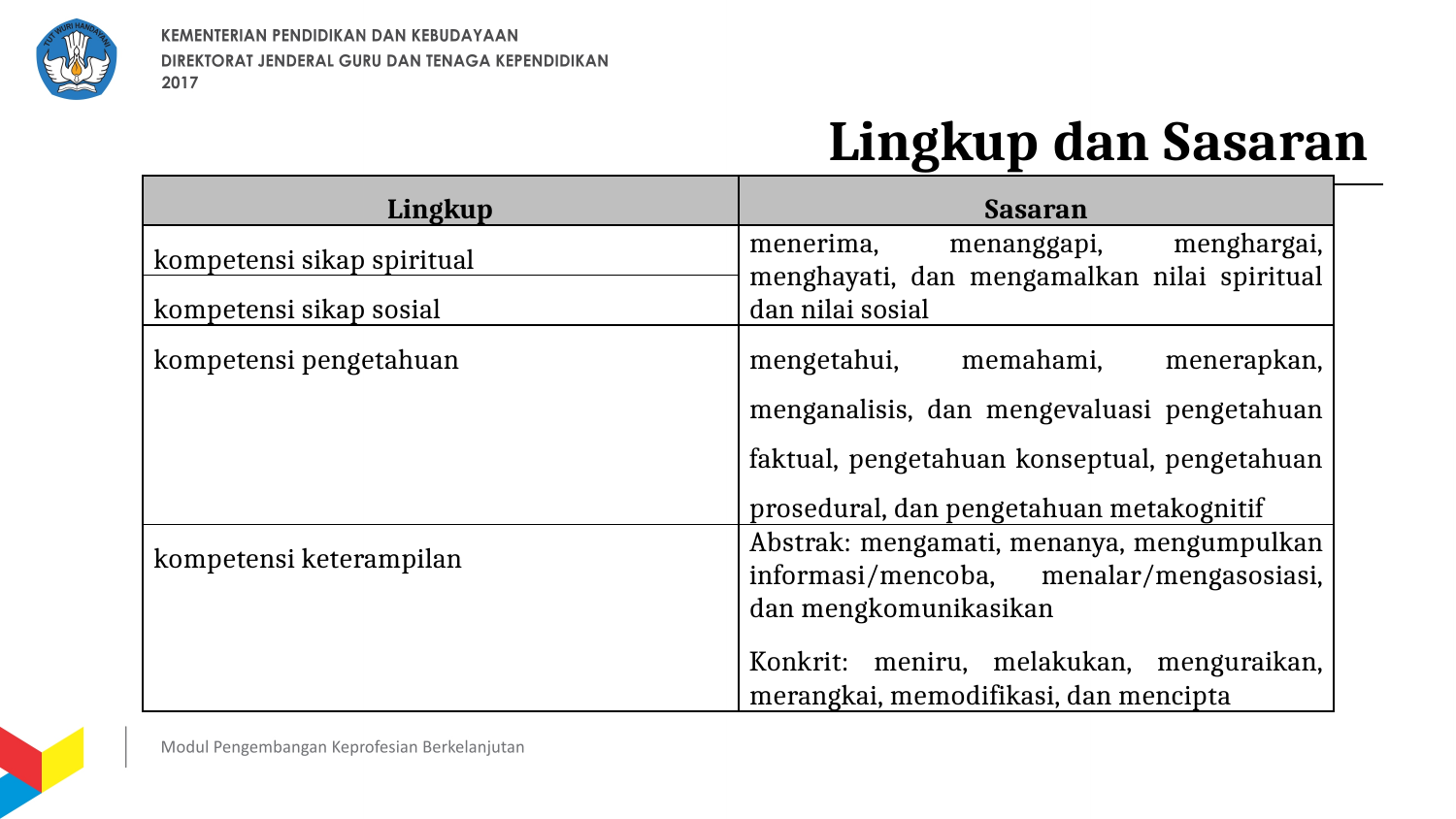

# Lingkup dan Sasaran
| Lingkup | Sasaran |
| --- | --- |
| kompetensi sikap spiritual | menerima, menanggapi, menghargai, menghayati, dan mengamalkan nilai spiritual dan nilai sosial |
| kompetensi sikap sosial |  |
| kompetensi pengetahuan | mengetahui, memahami, menerapkan, menganalisis, dan mengevaluasi pengetahuan faktual, pengetahuan konseptual, pengetahuan prosedural, dan pengetahuan metakognitif |
| kompetensi keterampilan | Abstrak: mengamati, menanya, mengumpulkan informasi/mencoba, menalar/mengasosiasi, dan mengkomunikasikan Konkrit: meniru, melakukan, menguraikan, merangkai, memodifikasi, dan mencipta |